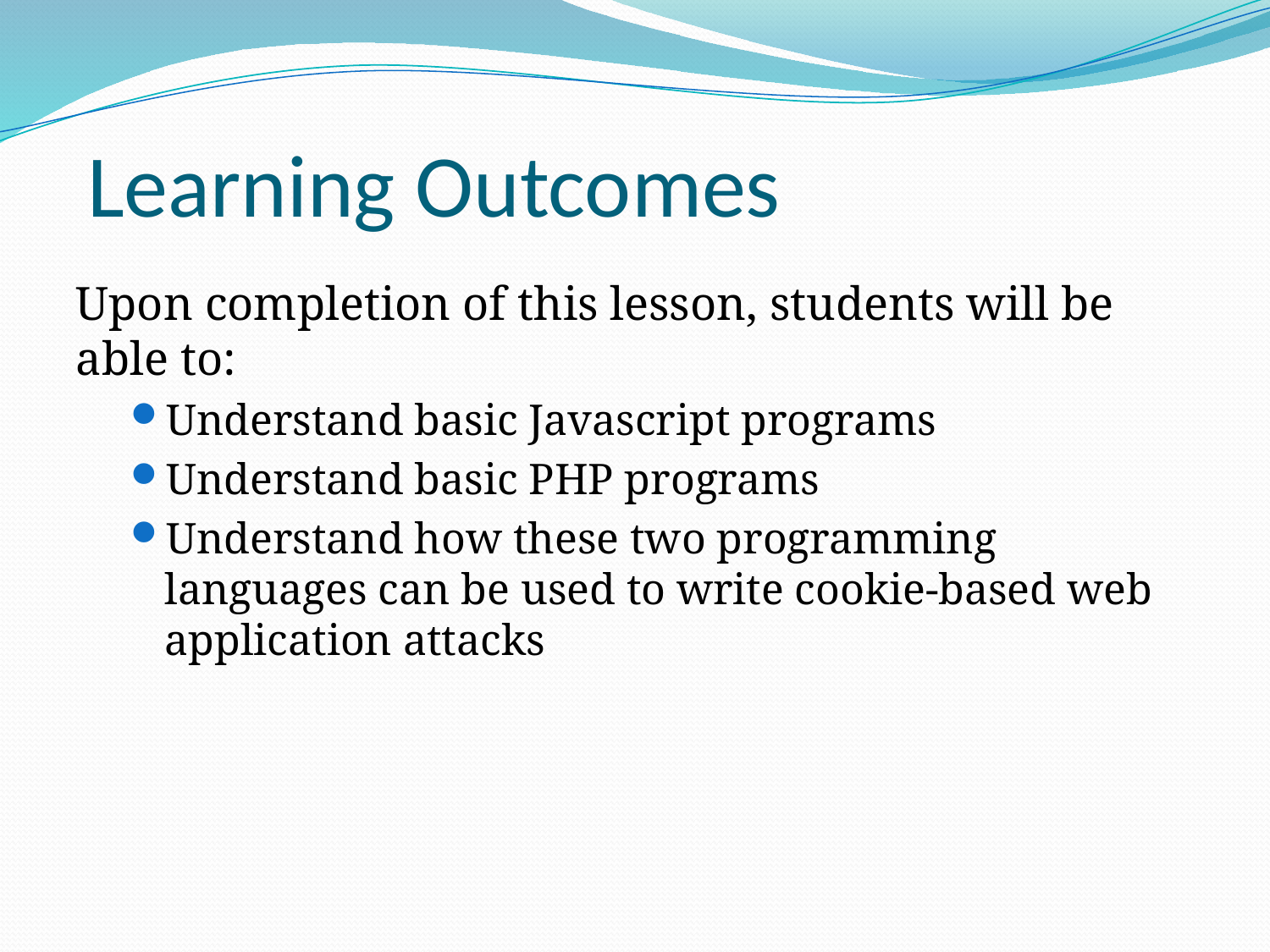

# Learning Outcomes
Upon completion of this lesson, students will be able to:
Understand basic Javascript programs
Understand basic PHP programs
Understand how these two programming languages can be used to write cookie-based web application attacks